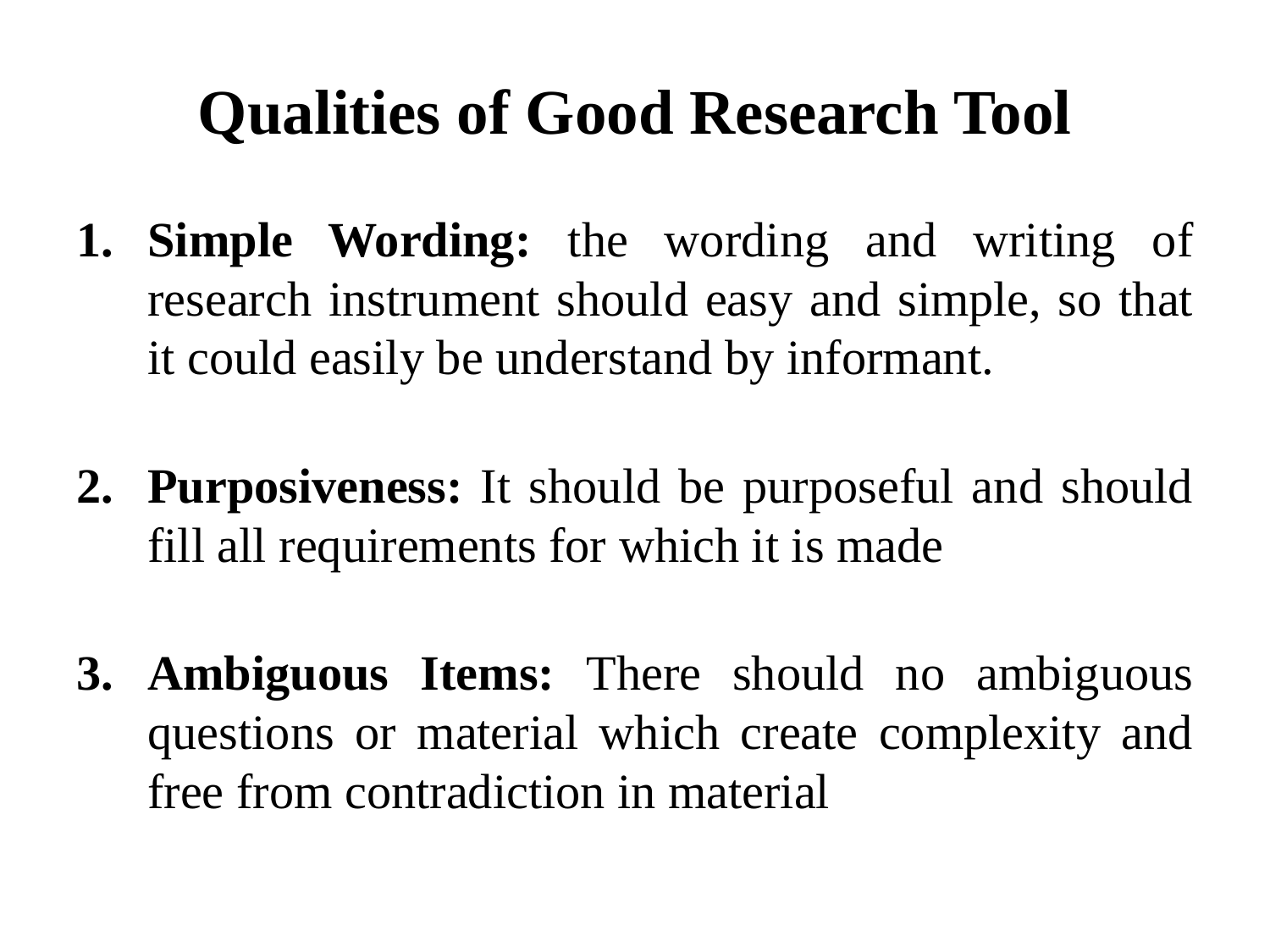

# Qualities of Good Research Tool
Simple Wording: the wording and writing of research instrument should easy and simple, so that it could easily be understand by informant.

Purposiveness: It should be purposeful and should fill all requirements for which it is made

Ambiguous Items: There should no ambiguous questions or material which create complexity and free from contradiction in material